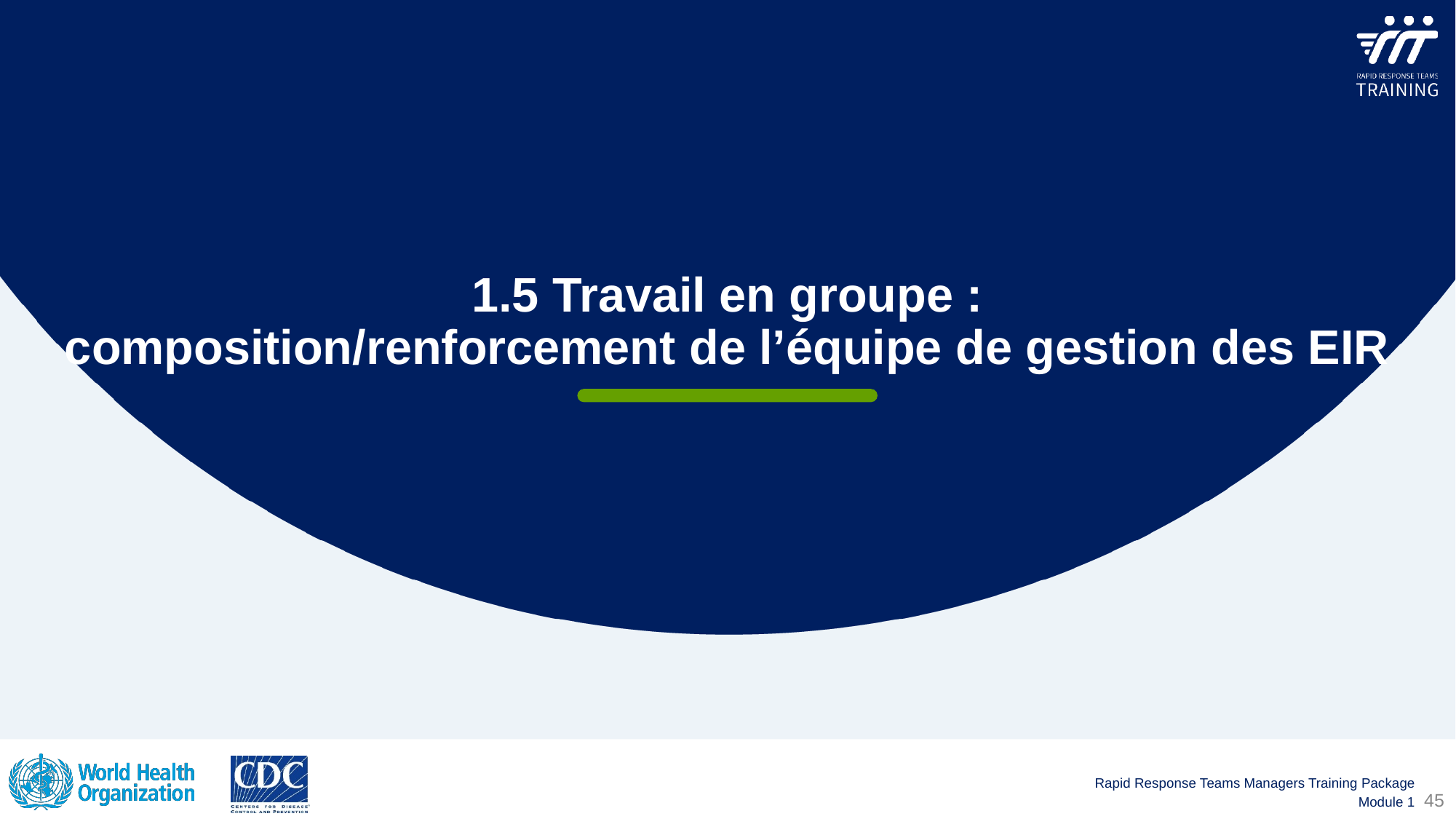

1.5 Travail en groupe :
composition/renforcement de l’équipe de gestion des EIR
45